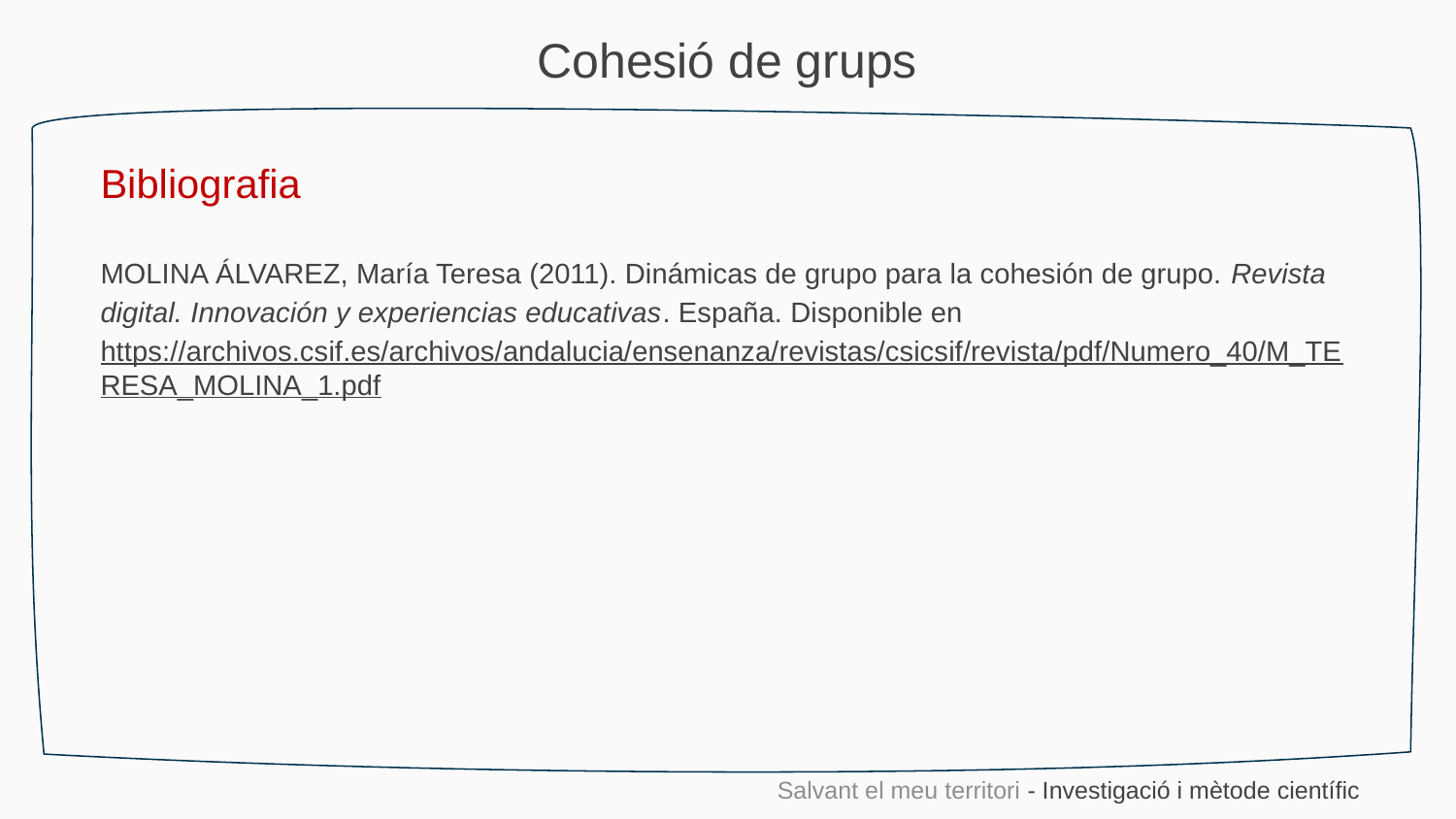

Cohesió de grups

Bibliografia
MOLINA ÁLVAREZ, María Teresa (2011). Dinámicas de grupo para la cohesión de grupo. Revista digital. Innovación y experiencias educativas. España. Disponible en https://archivos.csif.es/archivos/andalucia/ensenanza/revistas/csicsif/revista/pdf/Numero_40/M_TERESA_MOLINA_1.pdf

Salvant el meu territori - Investigació i mètode científic